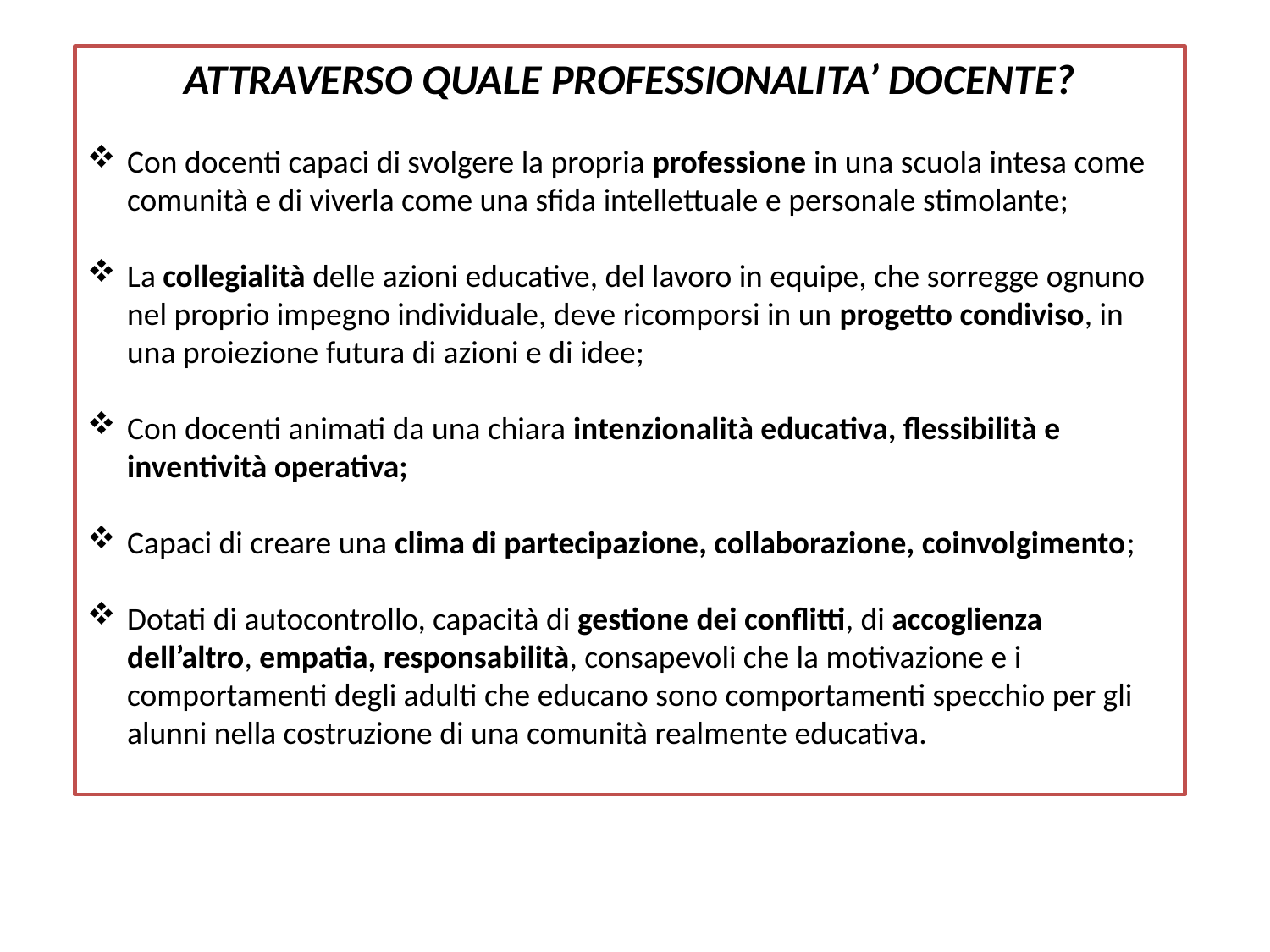

ATTRAVERSO QUALE PROFESSIONALITA’ DOCENTE?

Con docenti capaci di svolgere la propria professione in una scuola intesa come comunità e di viverla come una sfida intellettuale e personale stimolante;

La collegialità delle azioni educative, del lavoro in equipe, che sorregge ognuno nel proprio impegno individuale, deve ricomporsi in un progetto condiviso, in una proiezione futura di azioni e di idee;

Con docenti animati da una chiara intenzionalità educativa, flessibilità e inventività operativa;

Capaci di creare una clima di partecipazione, collaborazione, coinvolgimento;

Dotati di autocontrollo, capacità di gestione dei conflitti, di accoglienza dell’altro, empatia, responsabilità, consapevoli che la motivazione e i comportamenti degli adulti che educano sono comportamenti specchio per gli alunni nella costruzione di una comunità realmente educativa.